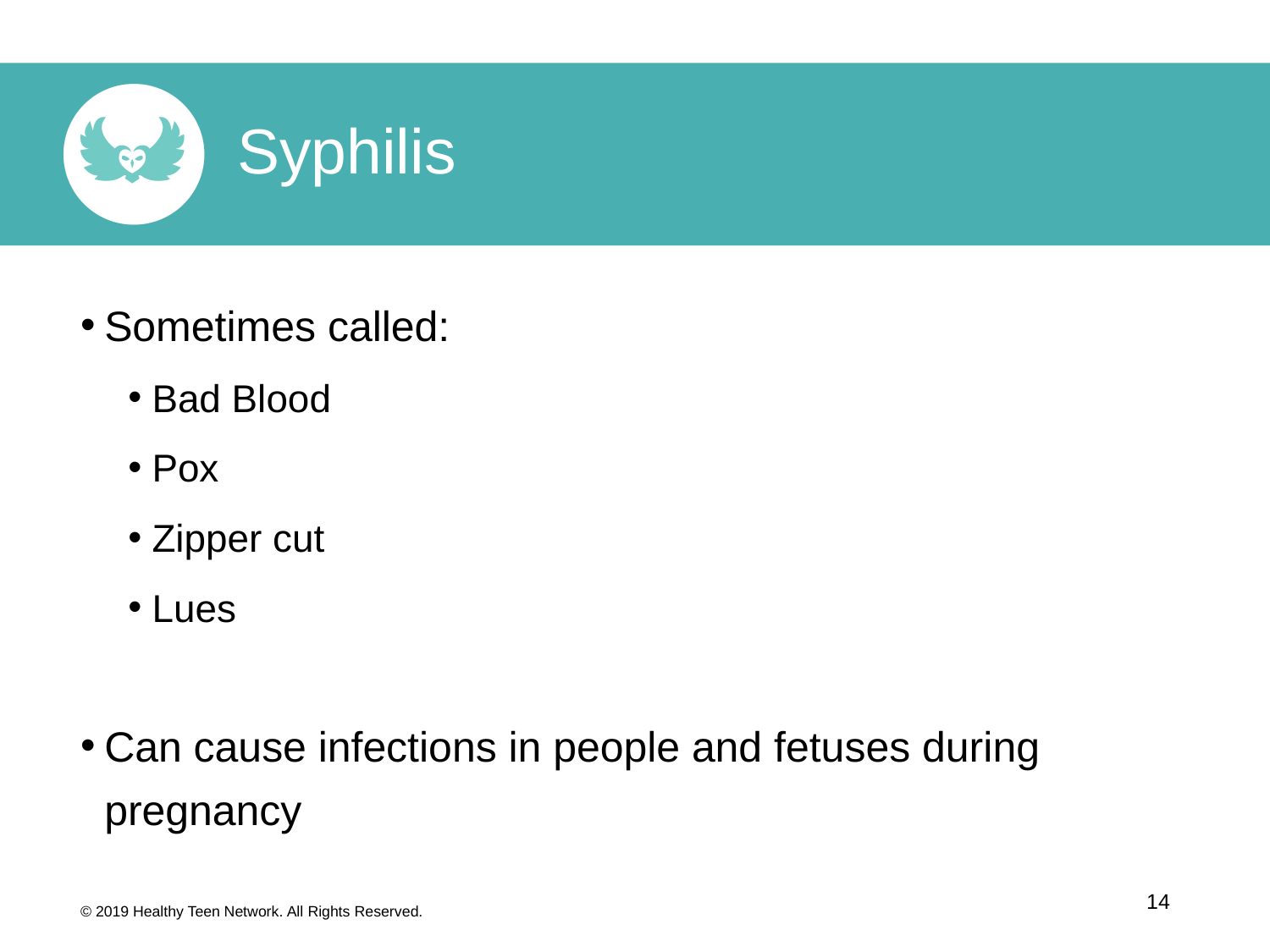

Syphilis
Sometimes called:
Bad Blood
Pox
Zipper cut
Lues
Can cause infections in people and fetuses during pregnancy